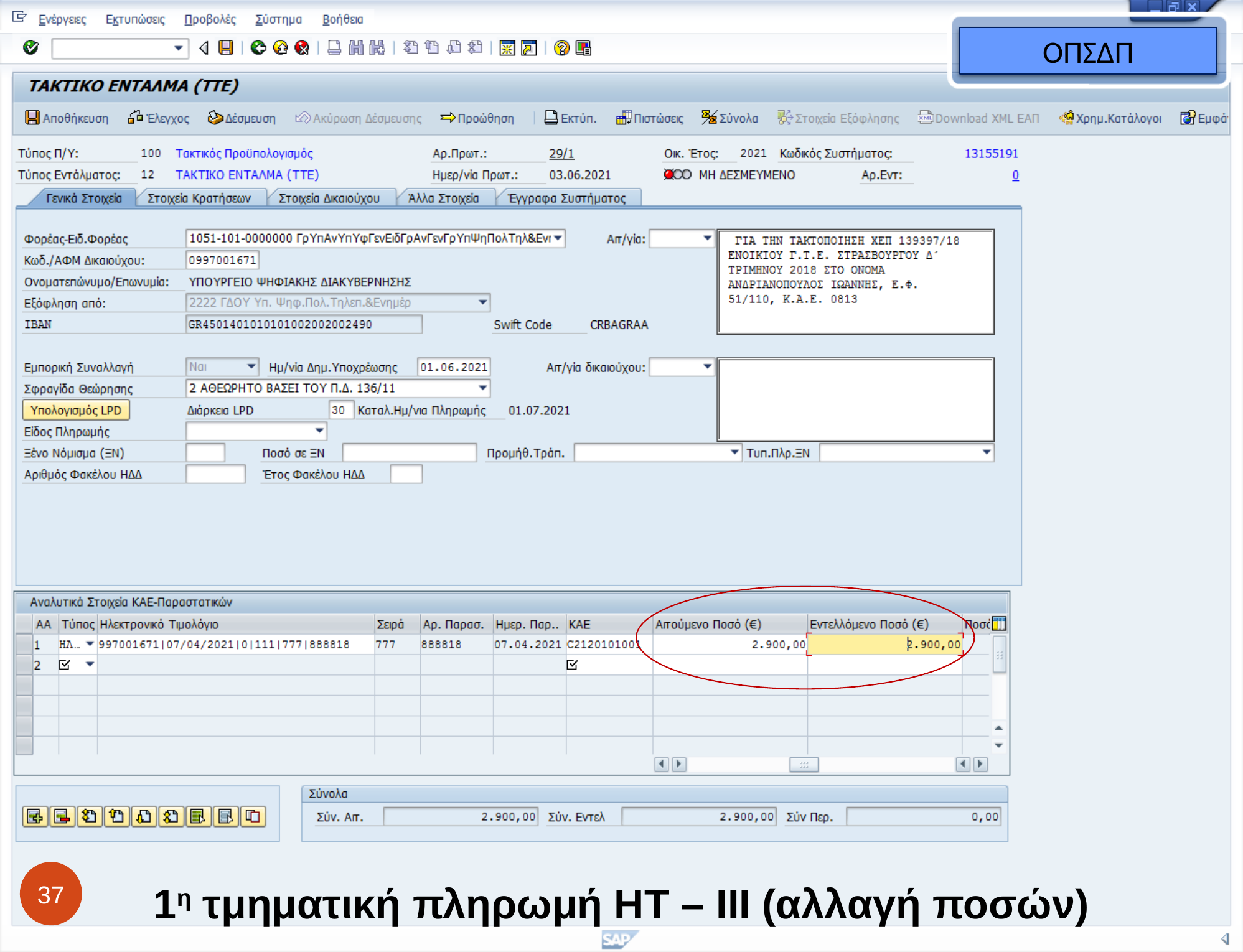

ΟΠΣΔΠ

37
1η τμηματική πληρωμή ΗΤ – III (αλλαγή ποσών)